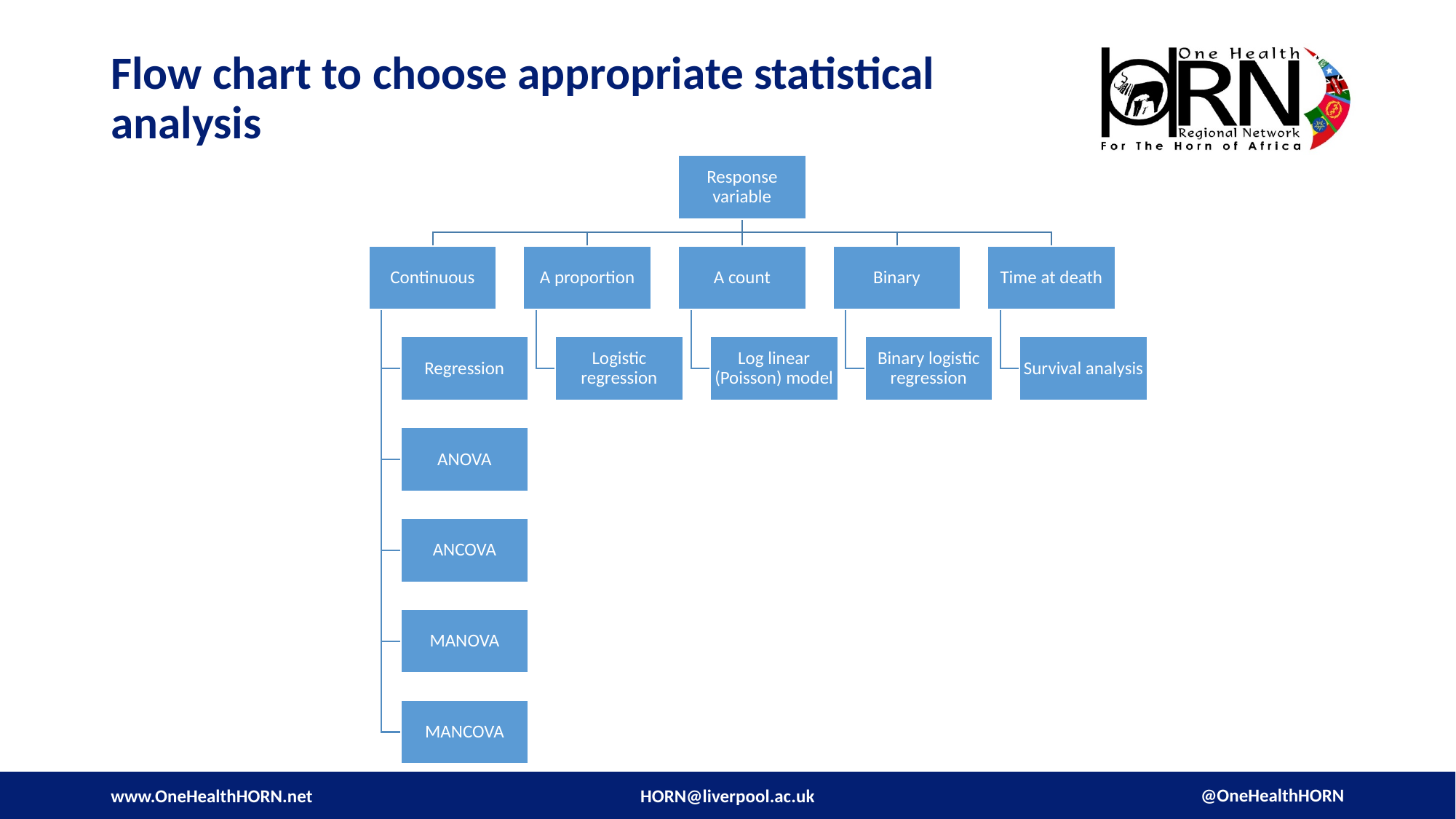

# Flow chart to choose appropriate statistical analysis
Response variable
Continuous
Regression
ANOVA
ANCOVA
MANOVA
MANCOVA
A proportion
Logistic regression
A count
Log linear (Poisson) model
Binary
Binary logistic regression
Time at death
Survival analysis